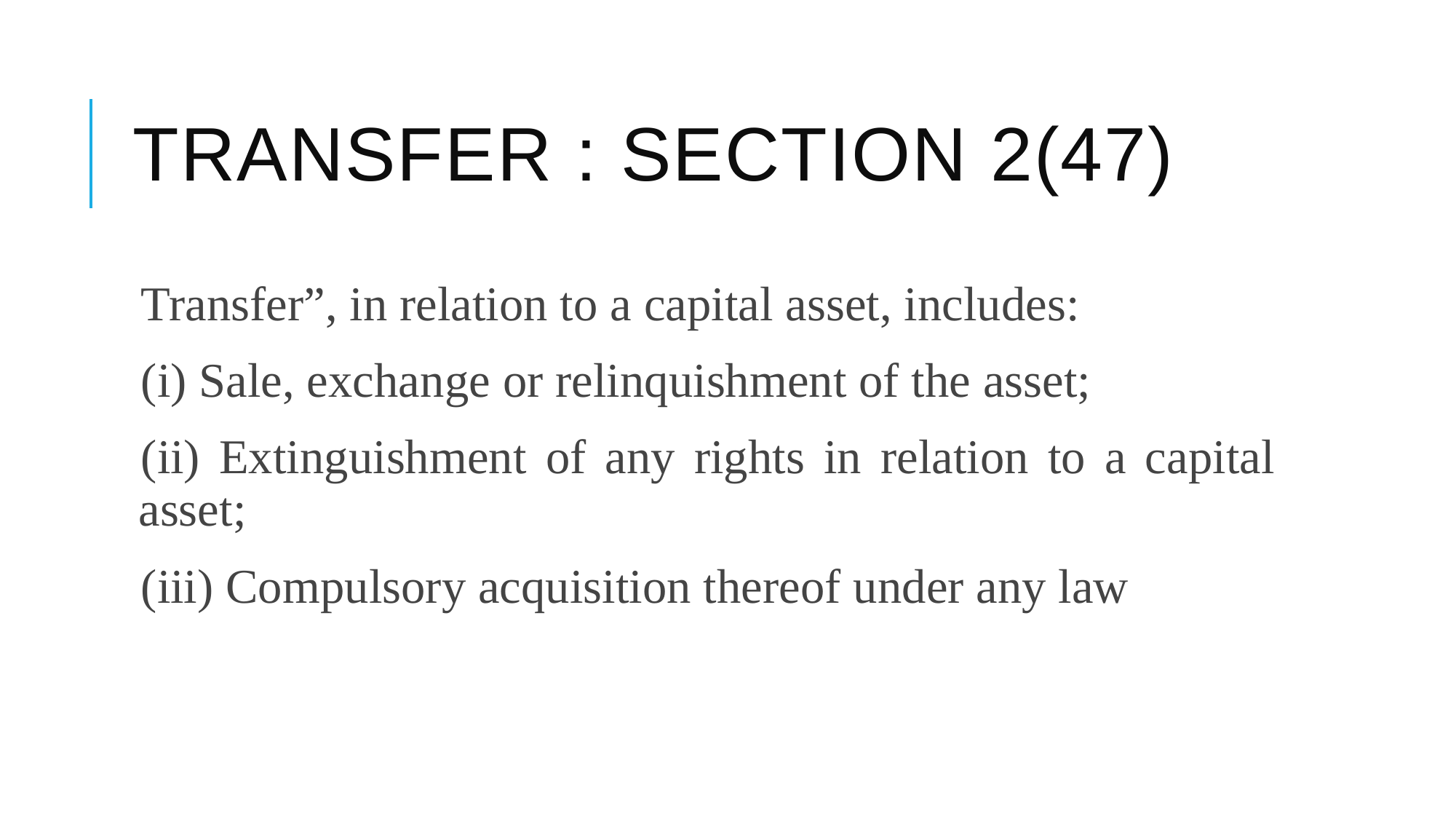

# Transfer : section 2(47)
Transfer”, in relation to a capital asset, includes:
(i) Sale, exchange or relinquishment of the asset;
(ii) Extinguishment of any rights in relation to a capital asset;
(iii) Compulsory acquisition thereof under any law